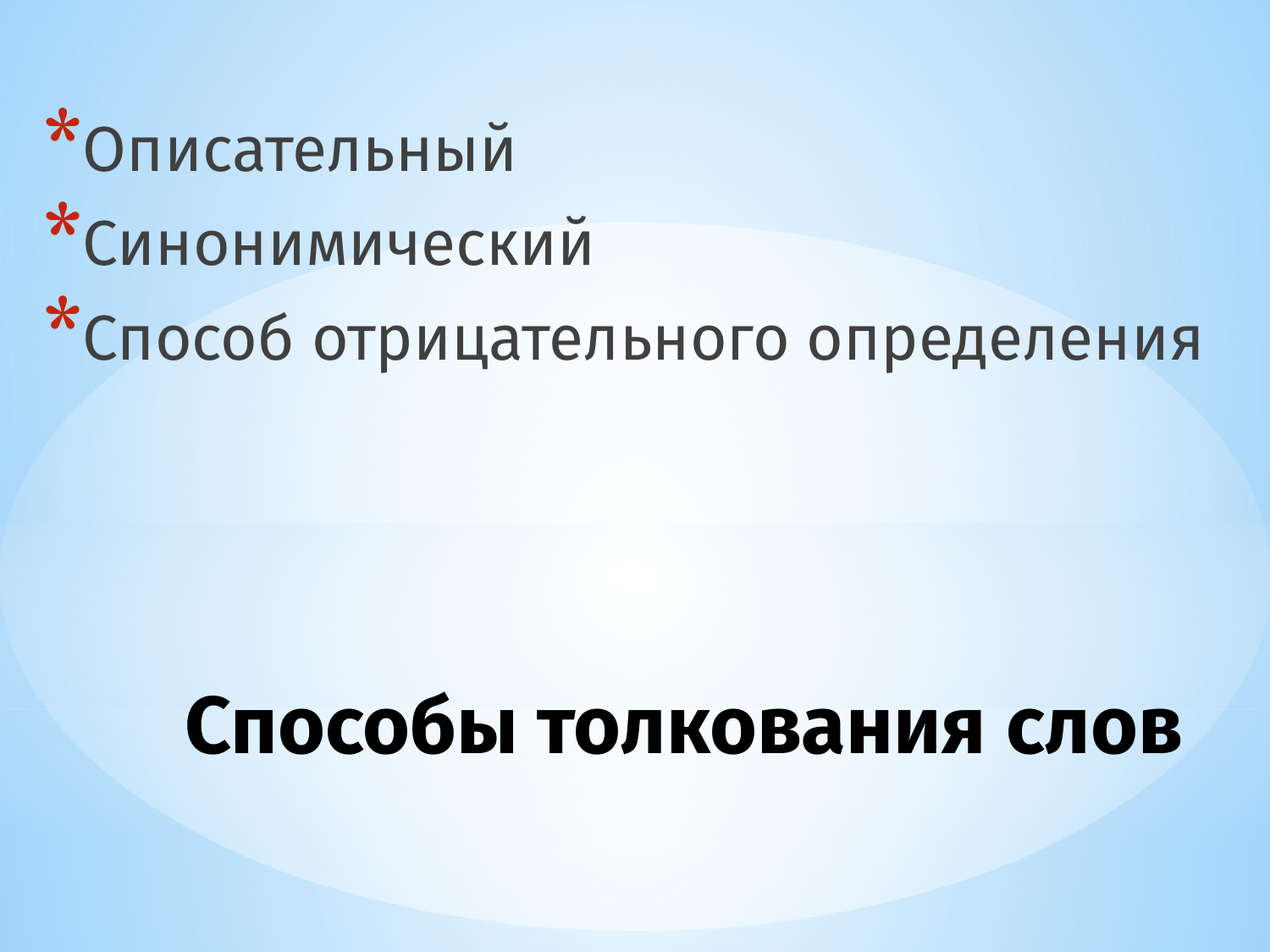

Описательный
Синонимический
Способ отрицательного определения
# Способы толкования слов